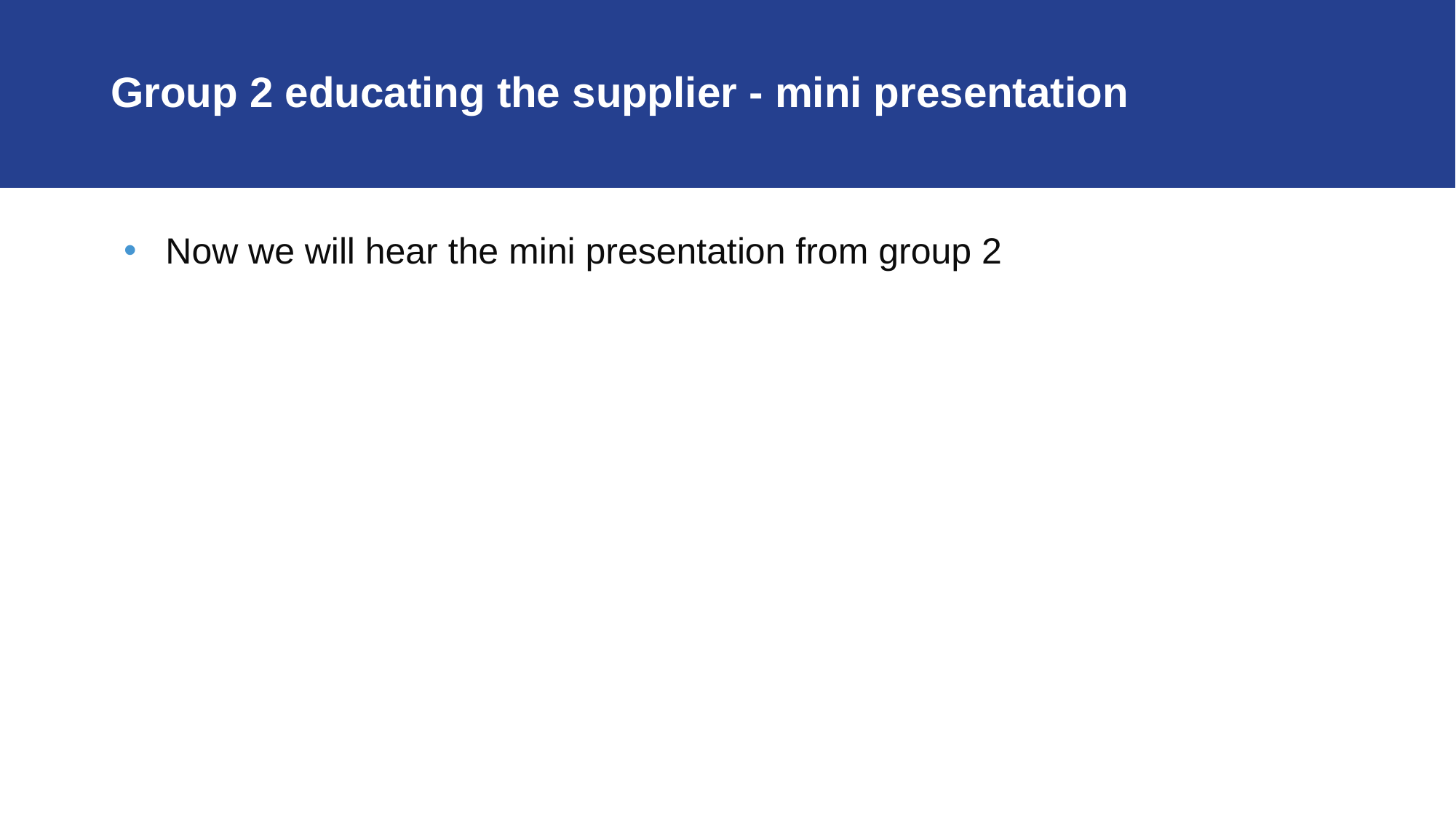

# Group 2 educating the supplier - mini presentation
Now we will hear the mini presentation from group 2